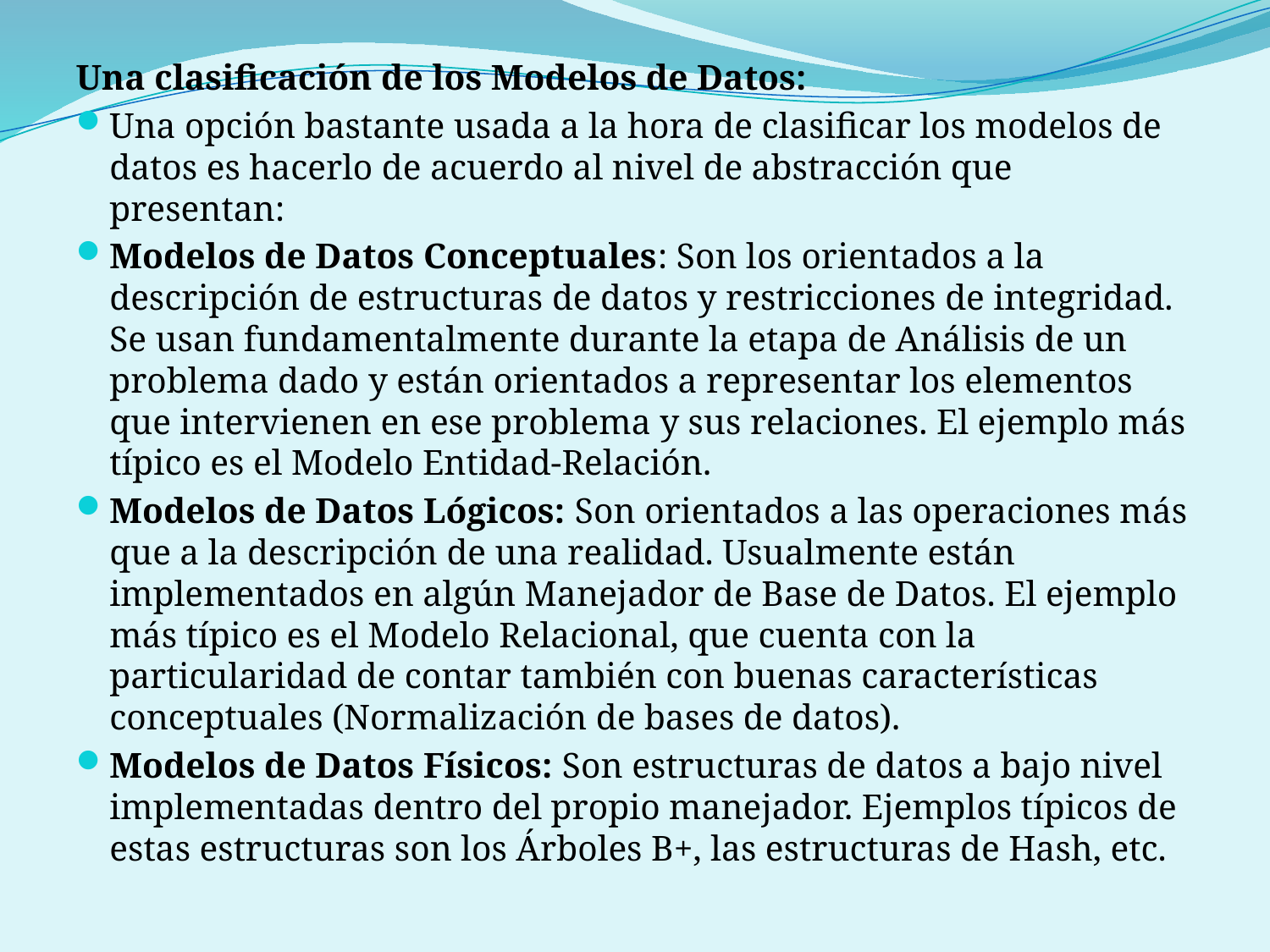

Una clasificación de los Modelos de Datos:
Una opción bastante usada a la hora de clasificar los modelos de datos es hacerlo de acuerdo al nivel de abstracción que presentan:
Modelos de Datos Conceptuales: Son los orientados a la descripción de estructuras de datos y restricciones de integridad. Se usan fundamentalmente durante la etapa de Análisis de un problema dado y están orientados a representar los elementos que intervienen en ese problema y sus relaciones. El ejemplo más típico es el Modelo Entidad-Relación.
Modelos de Datos Lógicos: Son orientados a las operaciones más que a la descripción de una realidad. Usualmente están implementados en algún Manejador de Base de Datos. El ejemplo más típico es el Modelo Relacional, que cuenta con la particularidad de contar también con buenas características conceptuales (Normalización de bases de datos).
Modelos de Datos Físicos: Son estructuras de datos a bajo nivel implementadas dentro del propio manejador. Ejemplos típicos de estas estructuras son los Árboles B+, las estructuras de Hash, etc.

#